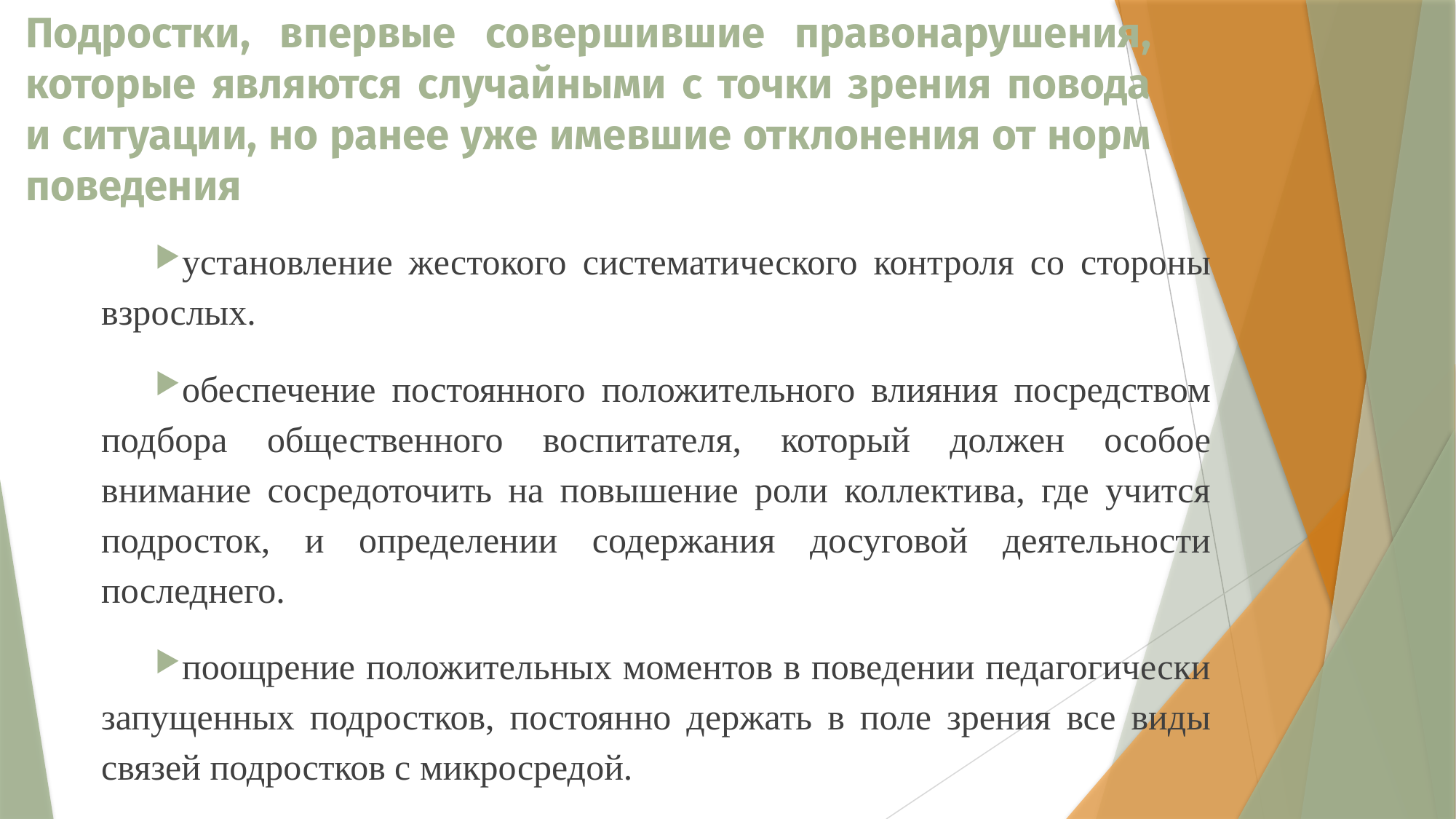

# Подростки, впервые совершившие правонарушения, которые являются случайными с точки зрения повода и ситуации, но ранее уже имевшие отклонения от норм поведения
установление жестокого систематического контроля со стороны взрослых.
обеспечение постоянного положительного влияния посредством подбора общественного воспитателя, который должен особое внимание сосредоточить на повышение роли коллектива, где учится подросток, и определении содержания досуговой деятельности последнего.
поощрение положительных моментов в поведении педагогически запущенных подростков, постоянно держать в поле зрения все виды связей подростков с микросредой.